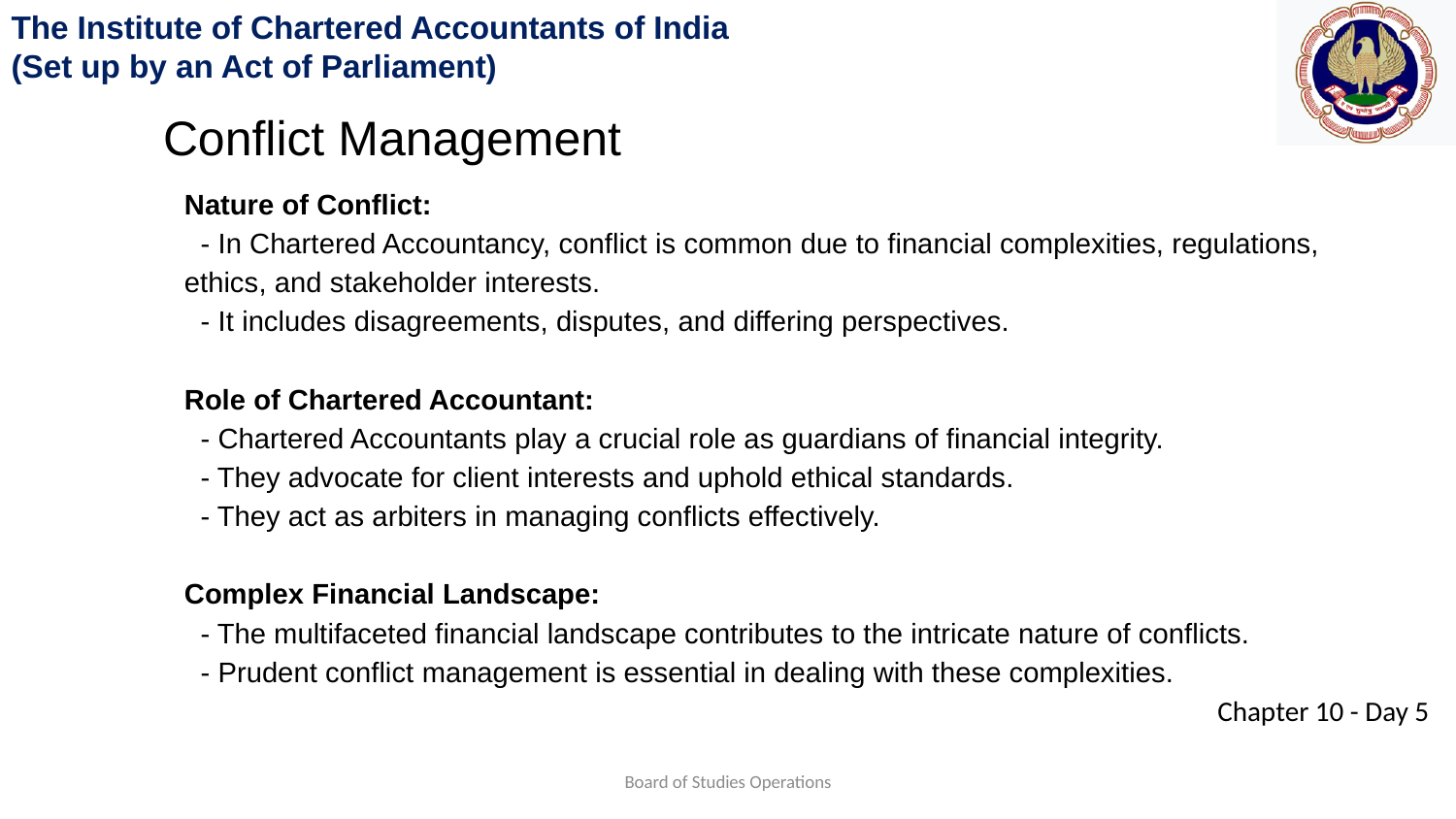

Conflict Management
Nature of Conflict:
  - In Chartered Accountancy, conflict is common due to financial complexities, regulations, ethics, and stakeholder interests.
  - It includes disagreements, disputes, and differing perspectives.

Role of Chartered Accountant:
  - Chartered Accountants play a crucial role as guardians of financial integrity.
  - They advocate for client interests and uphold ethical standards.
  - They act as arbiters in managing conflicts effectively.

Complex Financial Landscape:
  - The multifaceted financial landscape contributes to the intricate nature of conflicts.
  - Prudent conflict management is essential in dealing with these complexities.

Board of Studies Operations